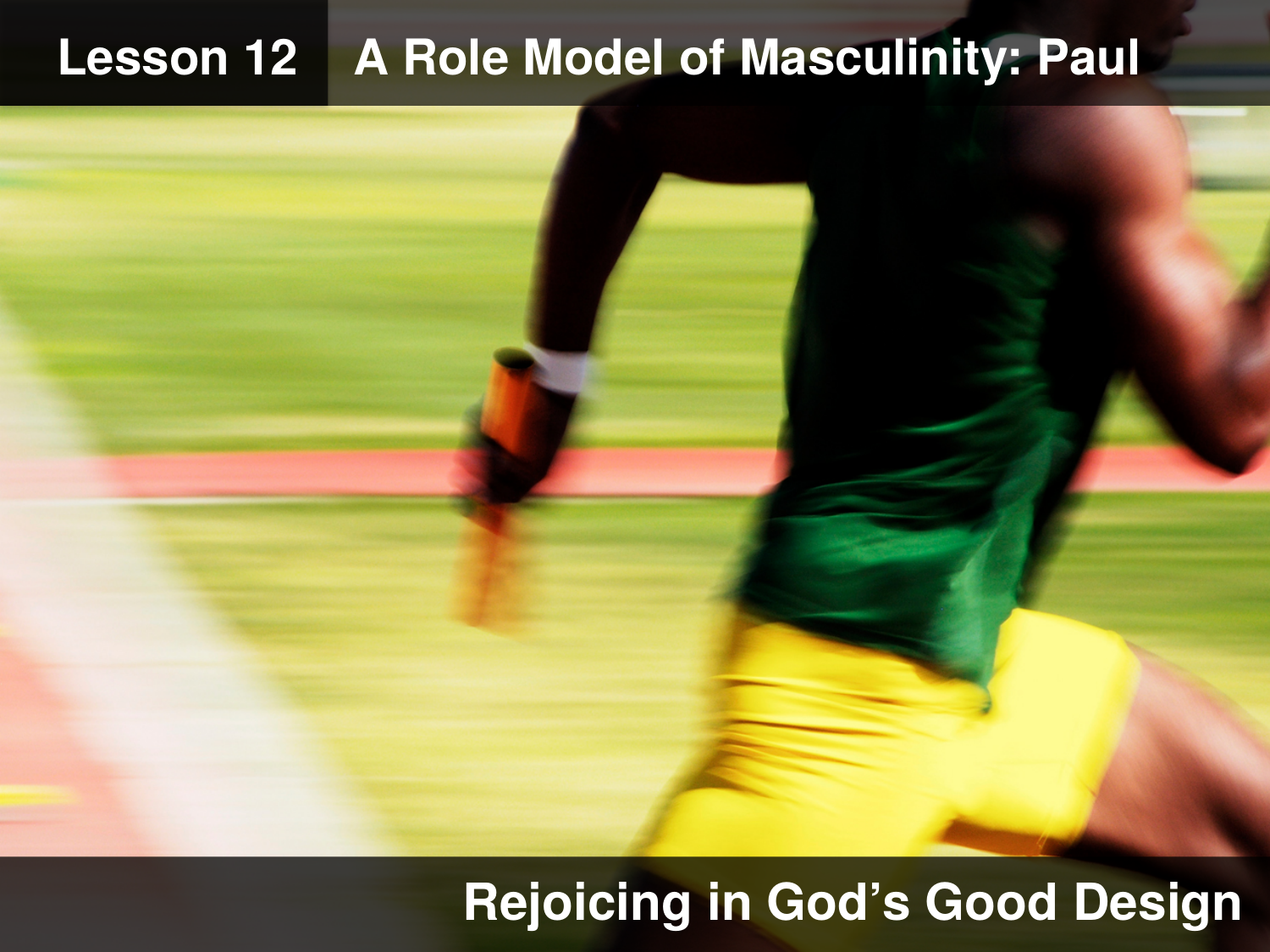

Lesson 12    A Role Model of Masculinity: Paul
Rejoicing in God’s Good Design